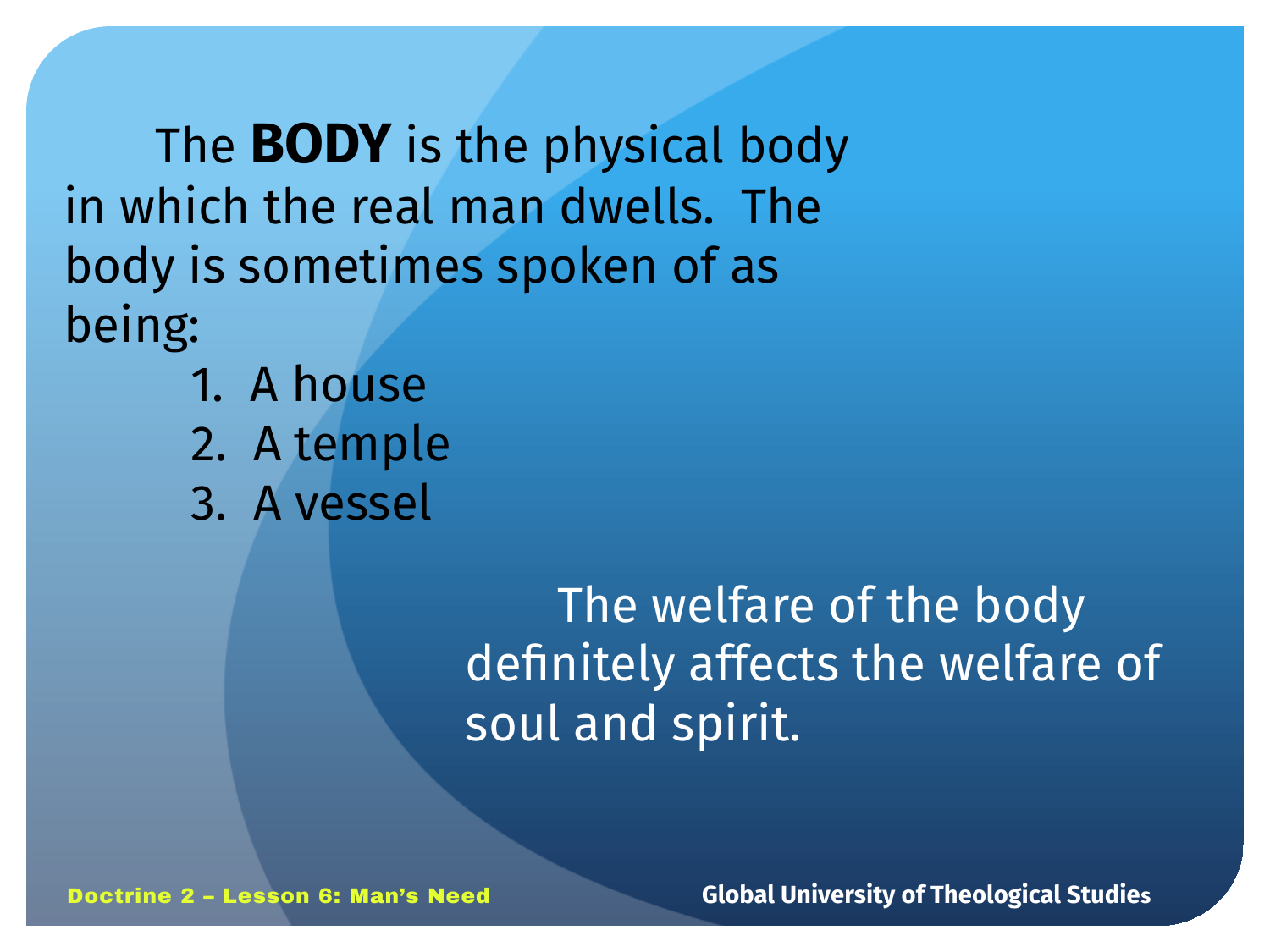

The BODY is the physical body in which the real man dwells.  The body is sometimes spoken of as being:
	1.  A house
	2.  A temple
	3.  A vessel
       The welfare of the body definitely affects the welfare of soul and spirit.
Doctrine 2 – Lesson 6: Man’s Need		Global University of Theological Studies